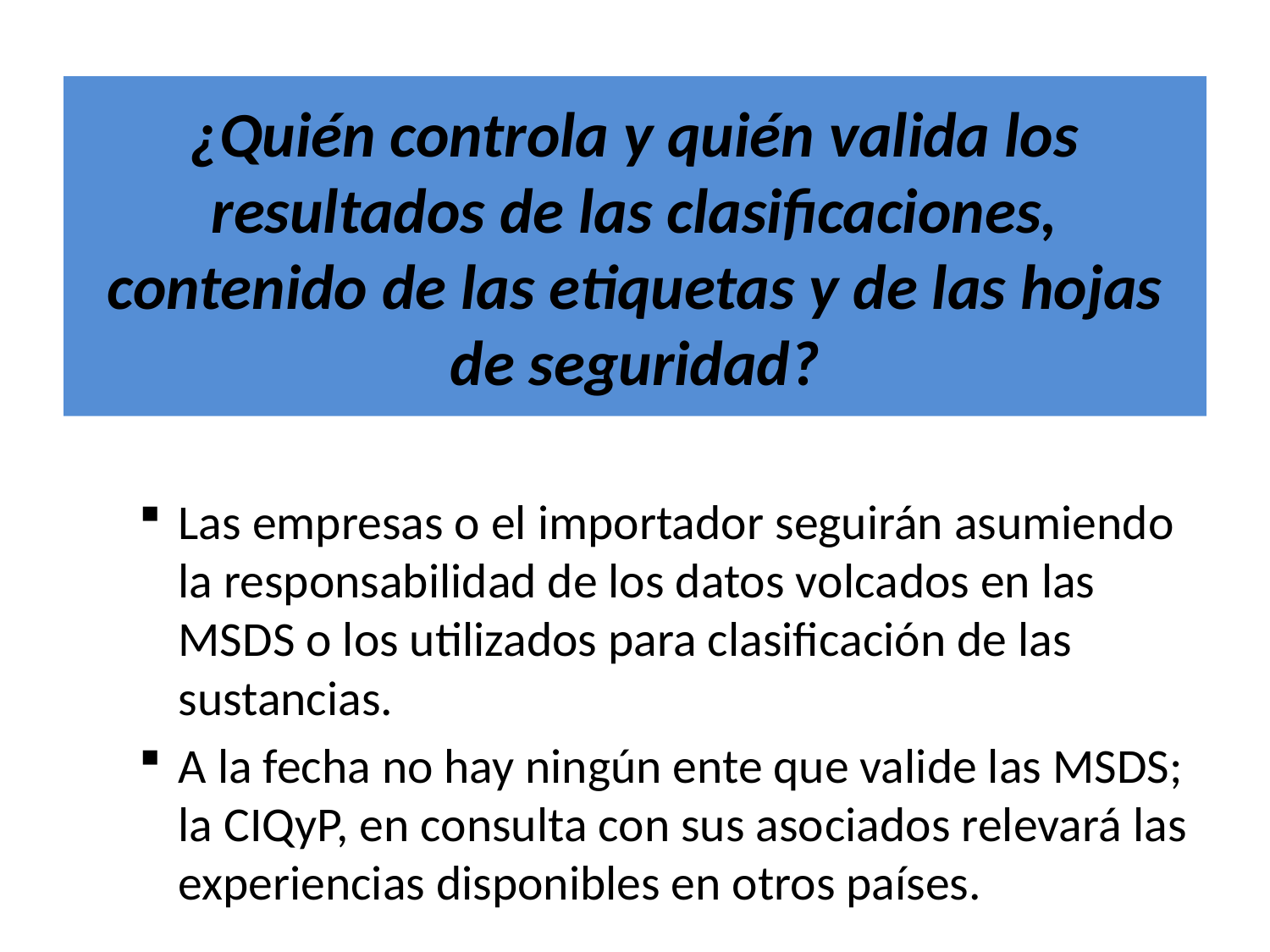

# ¿Quién controla y quién valida los resultados de las clasificaciones, contenido de las eti­quetas y de las hojas de seguridad?

Las empresas o el importador seguirán asumiendo la responsabilidad de los datos volca­dos en las MSDS o los utilizados para clasificación de las sustancias.
A la fecha no hay ningún ente que valide las MSDS; la CIQyP, en consulta con sus aso­cia­dos relevará las experiencias disponibles en otros países.